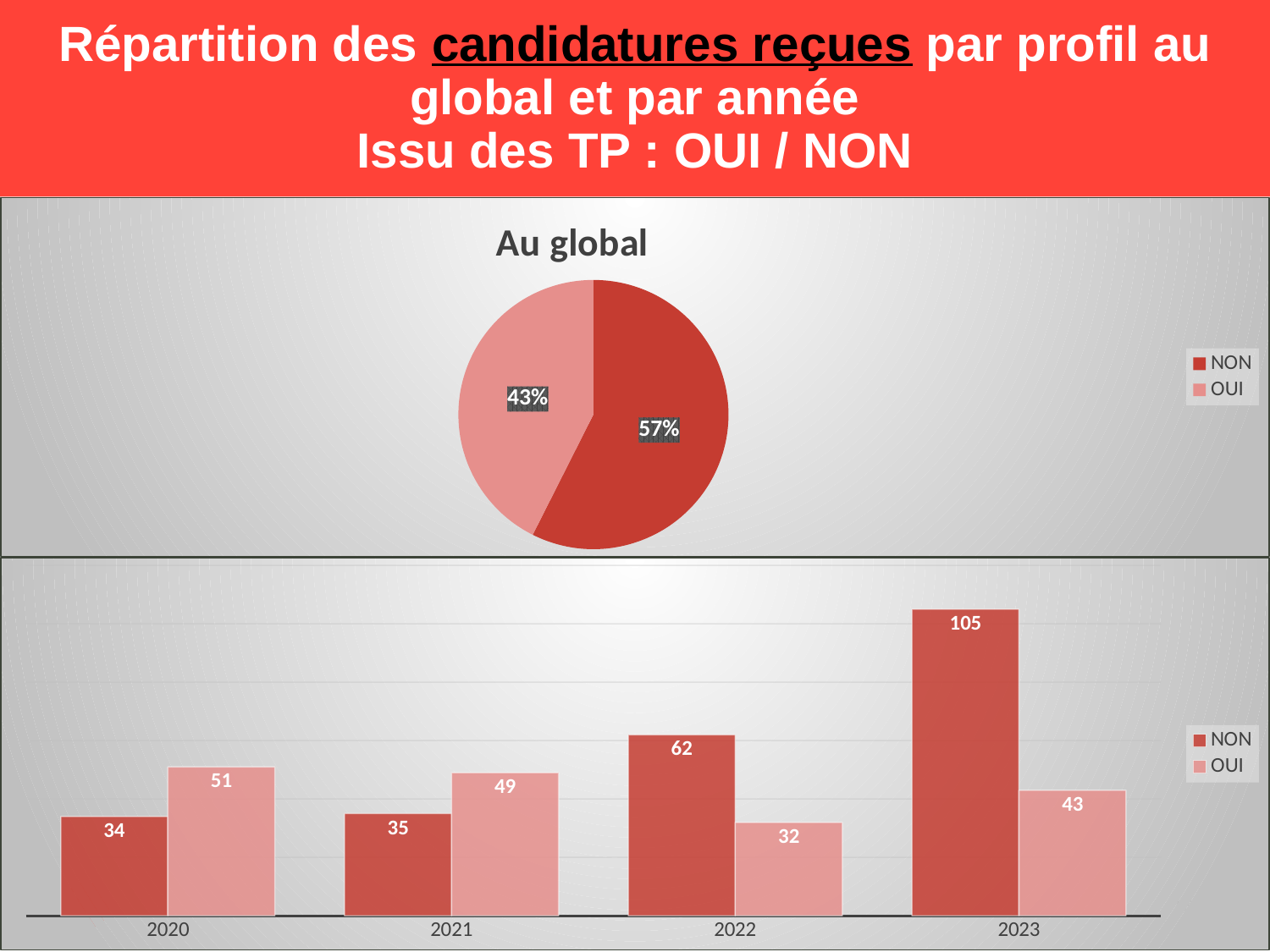

# Répartition des candidatures reçues par profil au global et par année Issu des TP : OUI / NON

### Chart: Au global

| Category | Total |
|---|---|
| NON | 236.0 |
| OUI | 175.0 |

### Chart

| Category | NON | OUI |
|---|---|---|
| 2020 | 34.0 | 51.0 |
| 2021 | 35.0 | 49.0 |
| 2022 | 62.0 | 32.0 |
| 2023 | 105.0 | 43.0 |
16